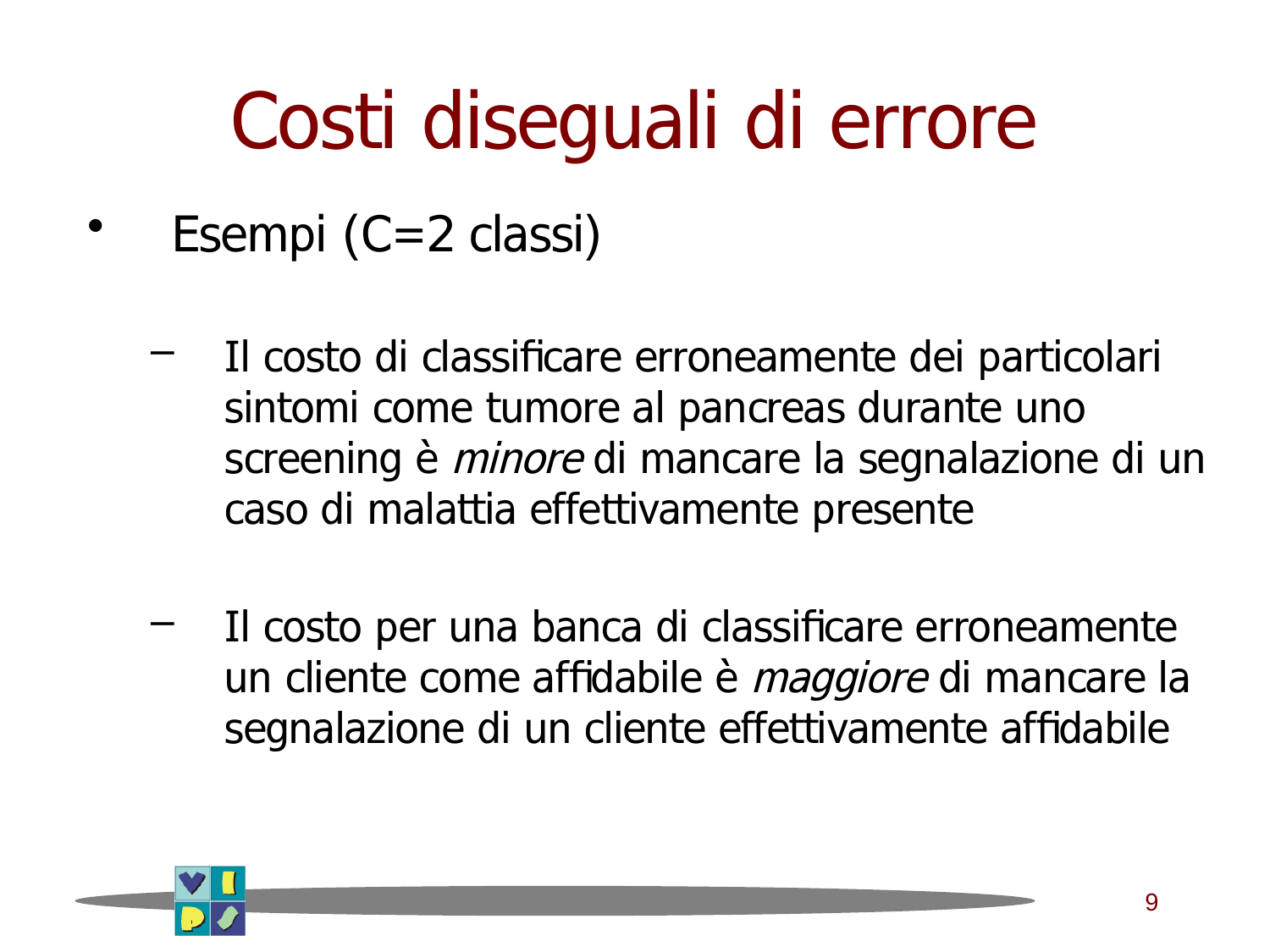

# Costi diseguali di errore
Esempi (C=2 classi)

Il costo di classificare erroneamente dei particolari sintomi come tumore al pancreas durante uno screening è minore di mancare la segnalazione di un caso di malattia effettivamente presente

Il costo per una banca di classificare erroneamente un cliente come affidabile è maggiore di mancare la segnalazione di un cliente effettivamente affidabile

9